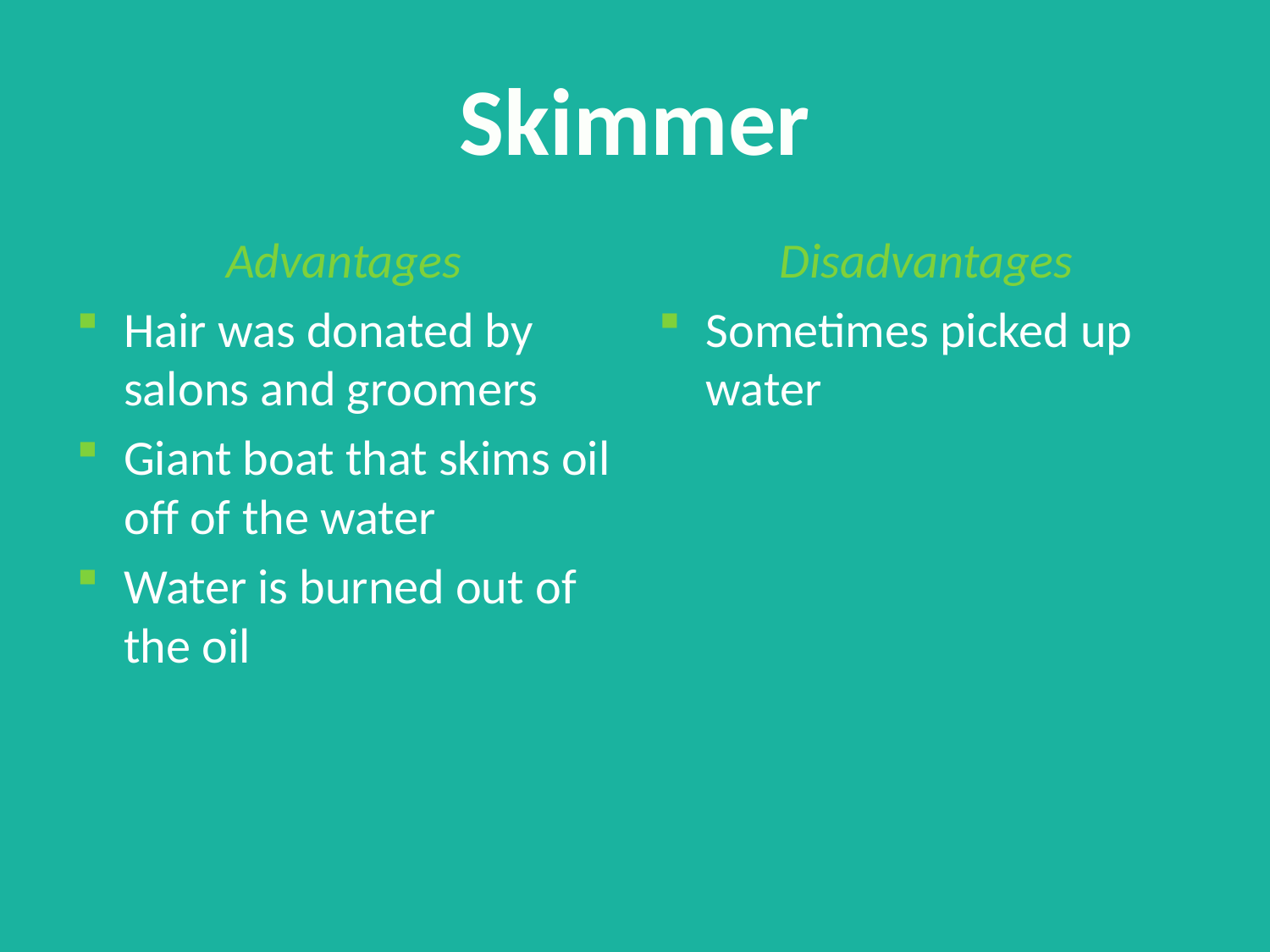

# Skimmer
Advantages
Hair was donated by salons and groomers
Giant boat that skims oil off of the water
Water is burned out of the oil
Disadvantages
Sometimes picked up water